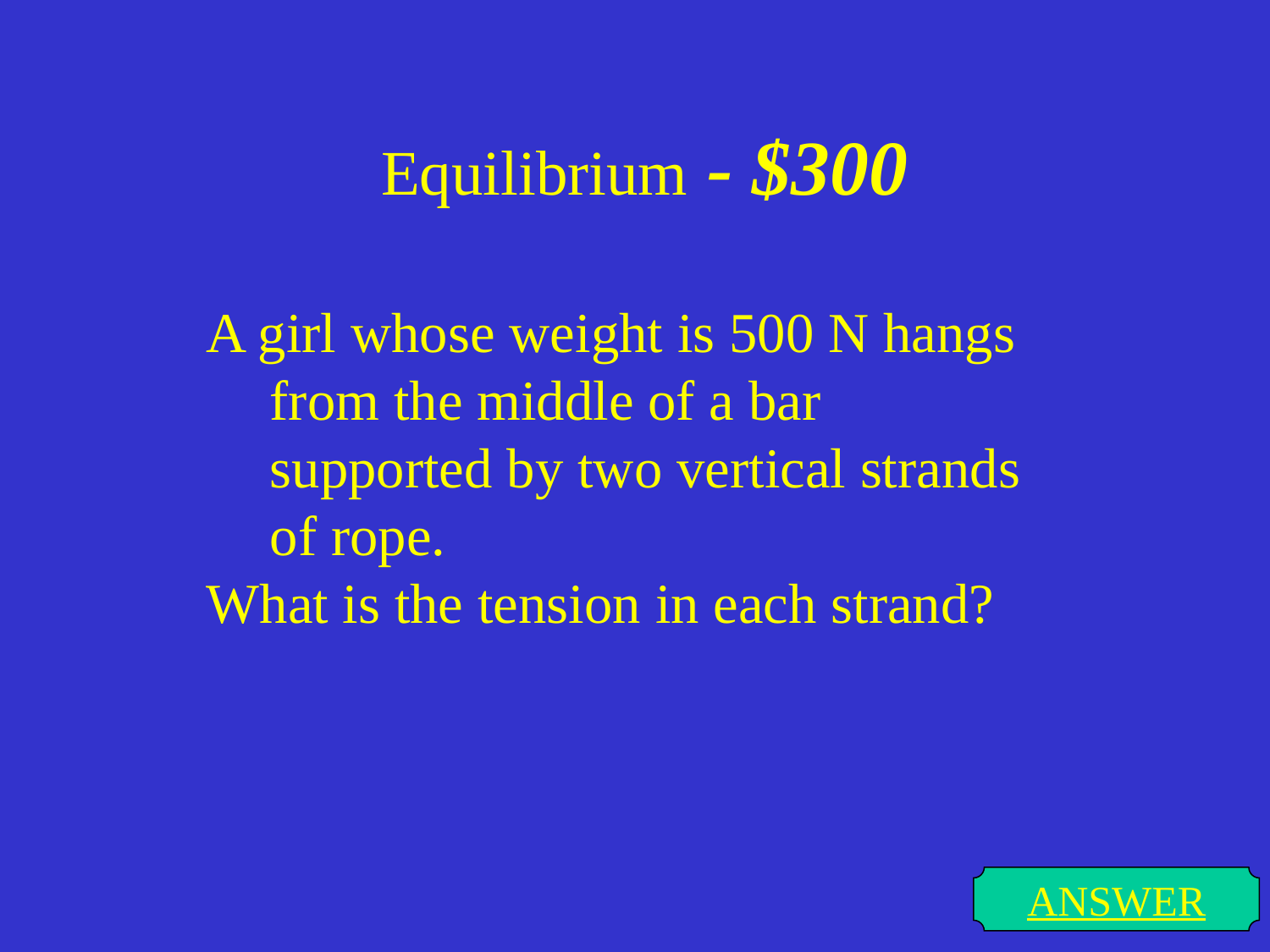

# Equilibrium - $300
A girl whose weight is 500 N hangs from the middle of a bar supported by two vertical strands of rope.
What is the tension in each strand?

ANSWER